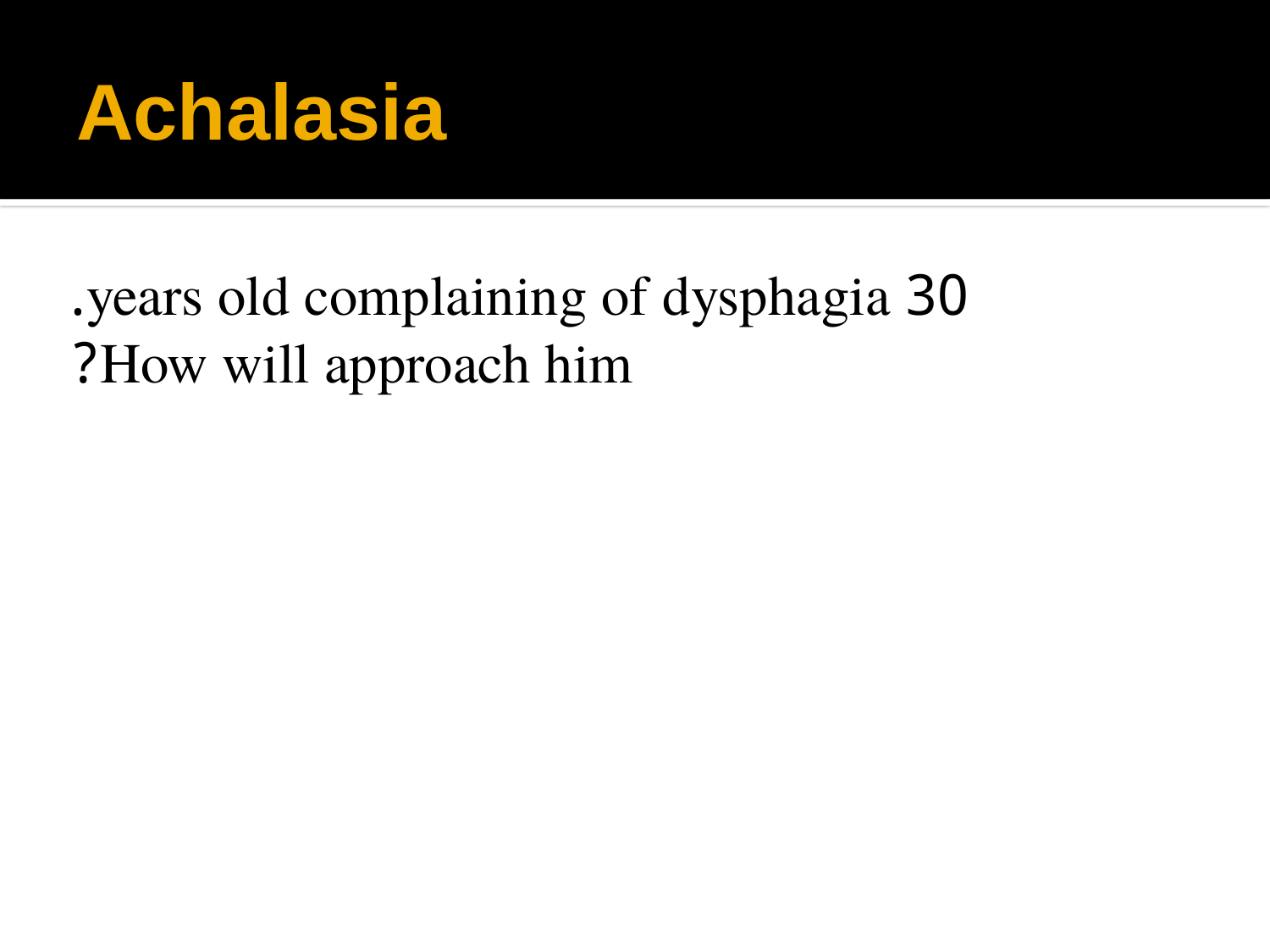

# Achalasia
30 years old complaining of dysphagia.
How will approach him?